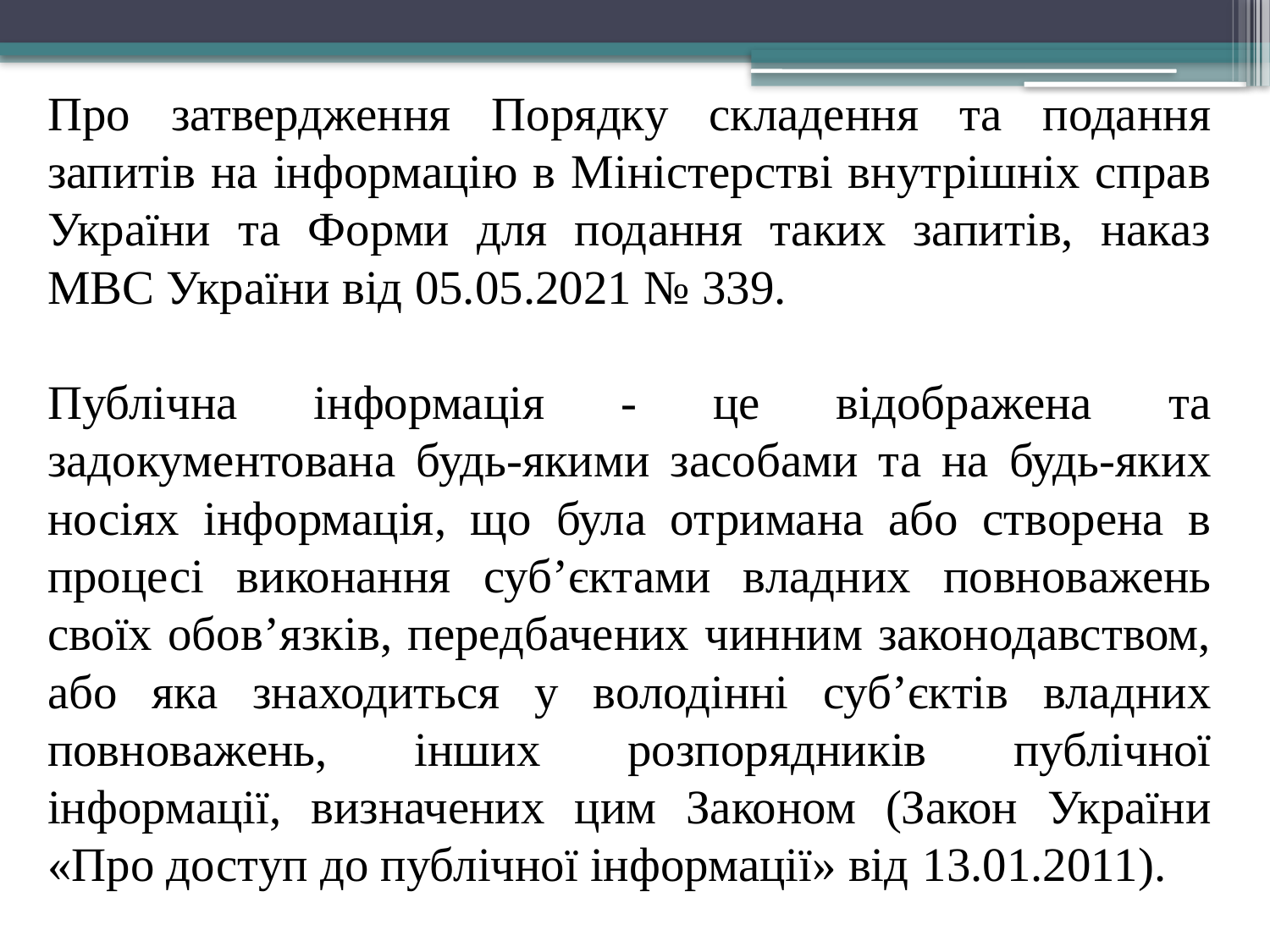

Про затвердження Порядку складення та подання запитів на інформацію в Міністерстві внутрішніх справ України та Форми для подання таких запитів, наказ МВС України від 05.05.2021 № 339.

Публічна інформація - це відображена та задокументована будь-якими засобами та на будь-яких носіях інформація, що була отримана або створена в процесі виконання суб’єктами владних повноважень своїх обов’язків, передбачених чинним законодавством, або яка знаходиться у володінні суб’єктів владних повноважень, інших розпорядників публічної інформації, визначених цим Законом (Закон України «Про доступ до публічної інформації» від 13.01.2011).